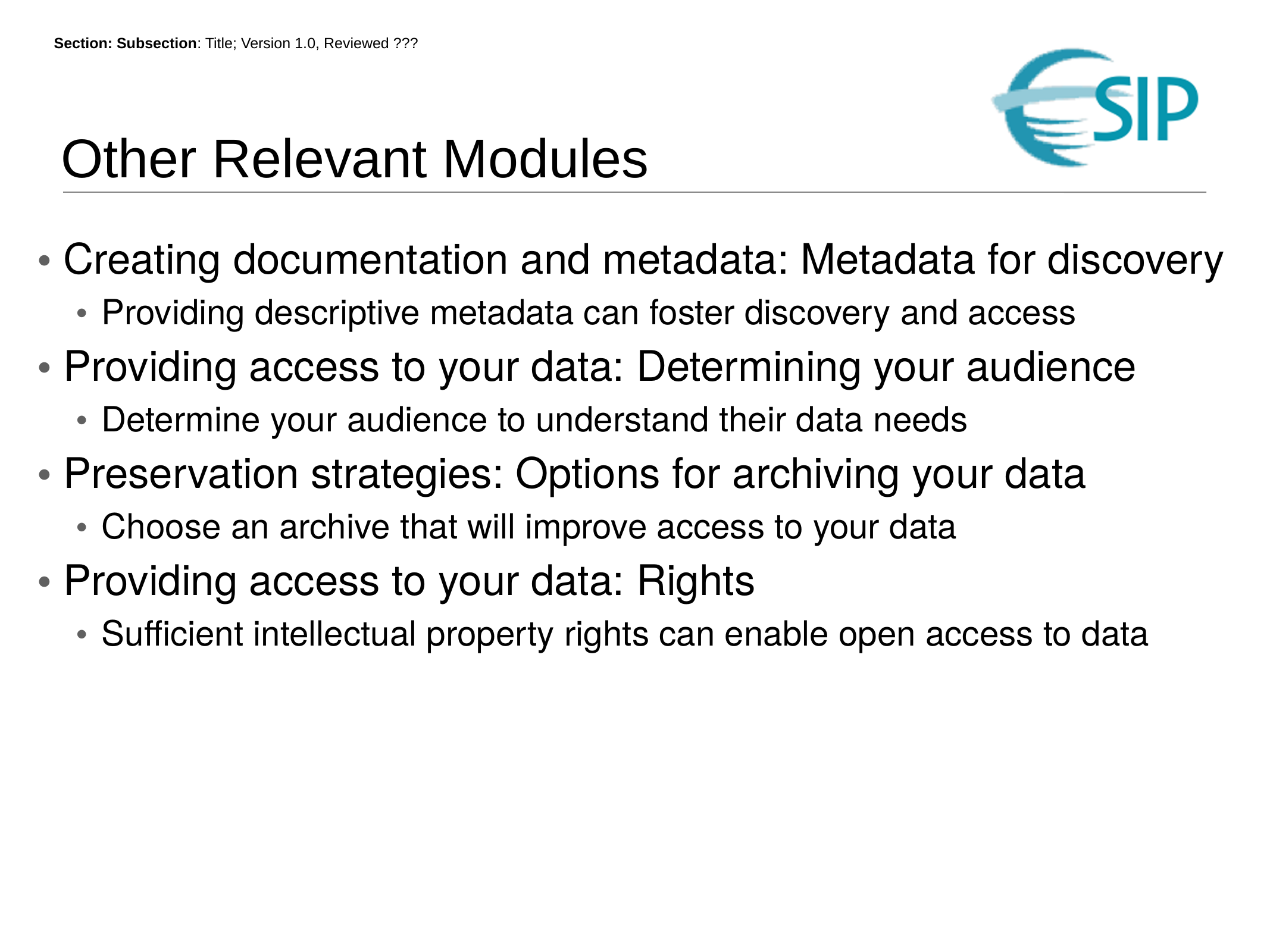

# Other Relevant Modules
Creating documentation and metadata: Metadata for discovery
Providing descriptive metadata can foster discovery and access
Providing access to your data: Determining your audience
Determine your audience to understand their data needs
Preservation strategies: Options for archiving your data
Choose an archive that will improve access to your data
Providing access to your data: Rights
Sufficient intellectual property rights can enable open access to data